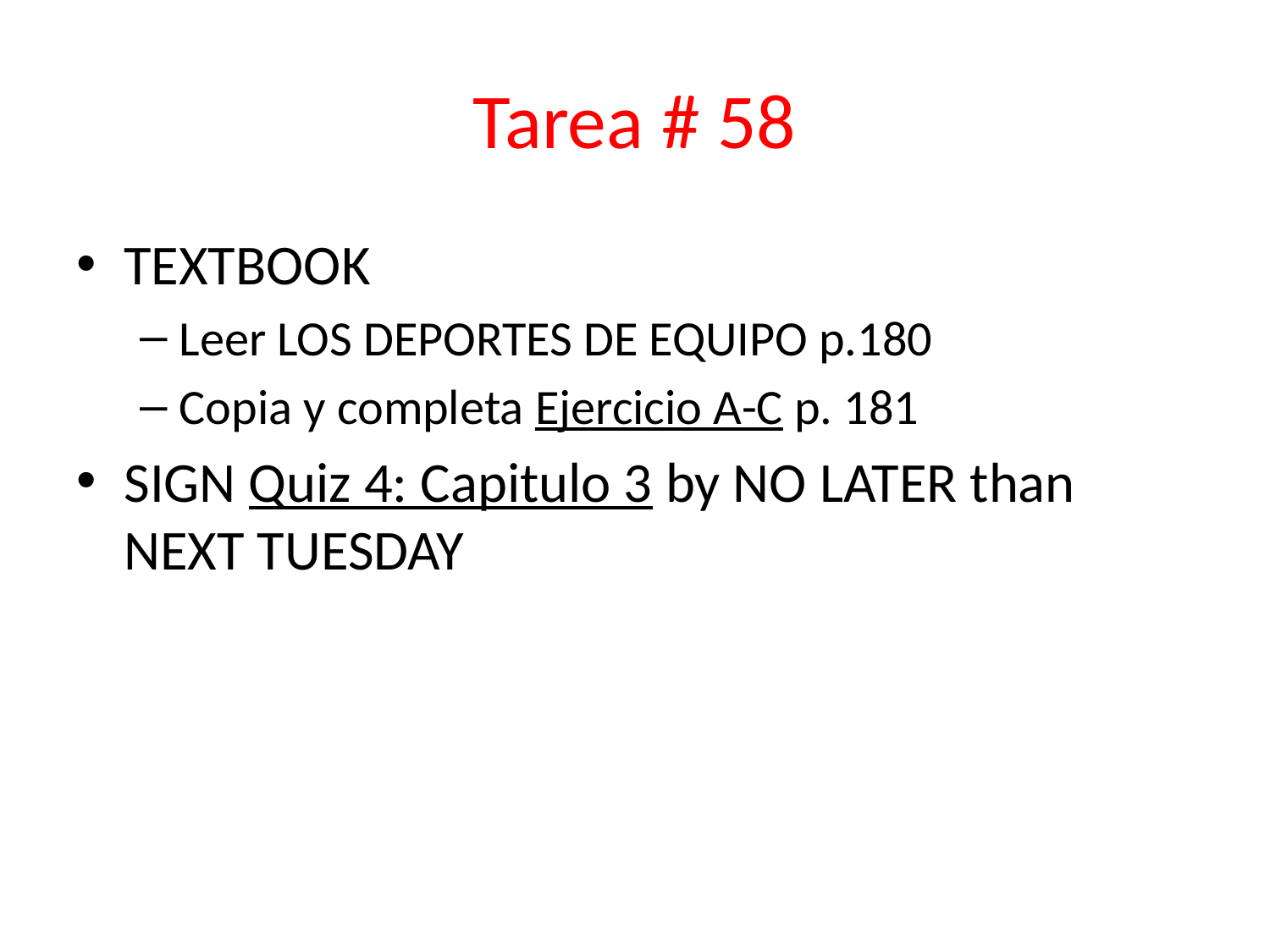

# Tarea # 58
TEXTBOOK
Leer LOS DEPORTES DE EQUIPO p.180
Copia y completa Ejercicio A-C p. 181
SIGN Quiz 4: Capitulo 3 by NO LATER than NEXT TUESDAY